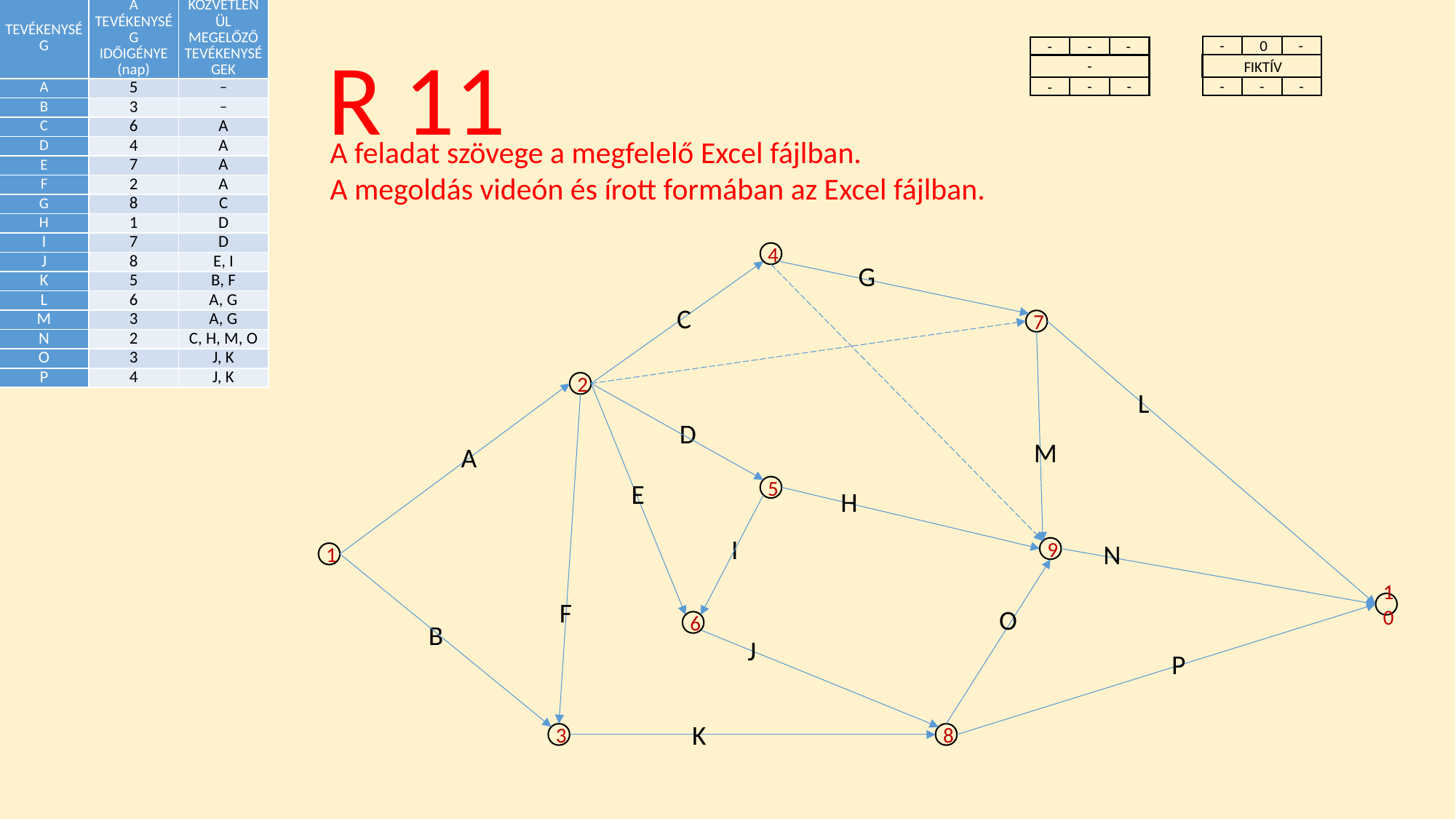

| TEVÉKENYSÉG | A TEVÉKENYSÉG IDŐIGÉNYE (nap) | KÖZVETLENÜL MEGELŐZŐ TEVÉKENYSÉGEK |
| --- | --- | --- |
| A | 5 | – |
| B | 3 | – |
| C | 6 | A |
| D | 4 | A |
| E | 7 | A |
| F | 2 | A |
| G | 8 | C |
| H | 1 | D |
| I | 7 | D |
| J | 8 | E, I |
| K | 5 | B, F |
| L | 6 | A, G |
| M | 3 | A, G |
| N | 2 | C, H, M, O |
| O | 3 | J, K |
| P | 4 | J, K |
R 11
-
0
-

FIKTÍV
-
-
-
-
-
-

-
-
-
-
A feladat szövege a megfelelő Excel fájlban.
A megoldás videón és írott formában az Excel fájlban.
4
G
C
7
2
L
D
M
A
E
5
H
I
N
9
1
F
10
O
6
B
J
P
K
3
8